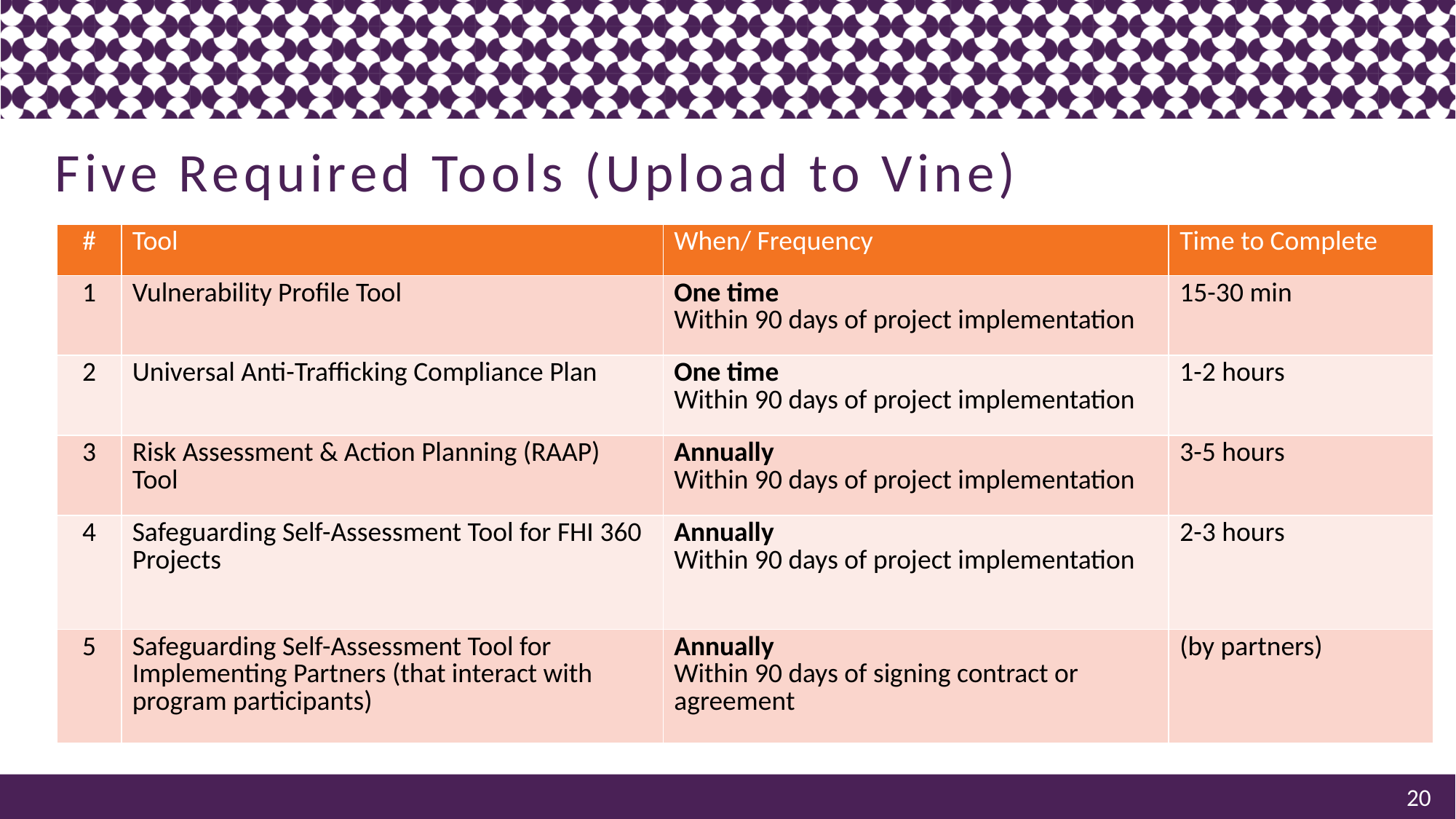

# Five Required Tools (Upload to Vine)
| # | Tool | When/ Frequency | Time to Complete |
| --- | --- | --- | --- |
| 1 | Vulnerability Profile Tool | One time Within 90 days of project implementation | 15-30 min |
| 2 | Universal Anti-Trafficking Compliance Plan | One time Within 90 days of project implementation | 1-2 hours |
| 3 | Risk Assessment & Action Planning (RAAP) Tool | Annually Within 90 days of project implementation | 3-5 hours |
| 4 | Safeguarding Self-Assessment Tool for FHI 360 Projects | Annually Within 90 days of project implementation | 2-3 hours |
| 5 | Safeguarding Self-Assessment Tool for Implementing Partners (that interact with program participants) | Annually Within 90 days of signing contract or agreement | (by partners) |